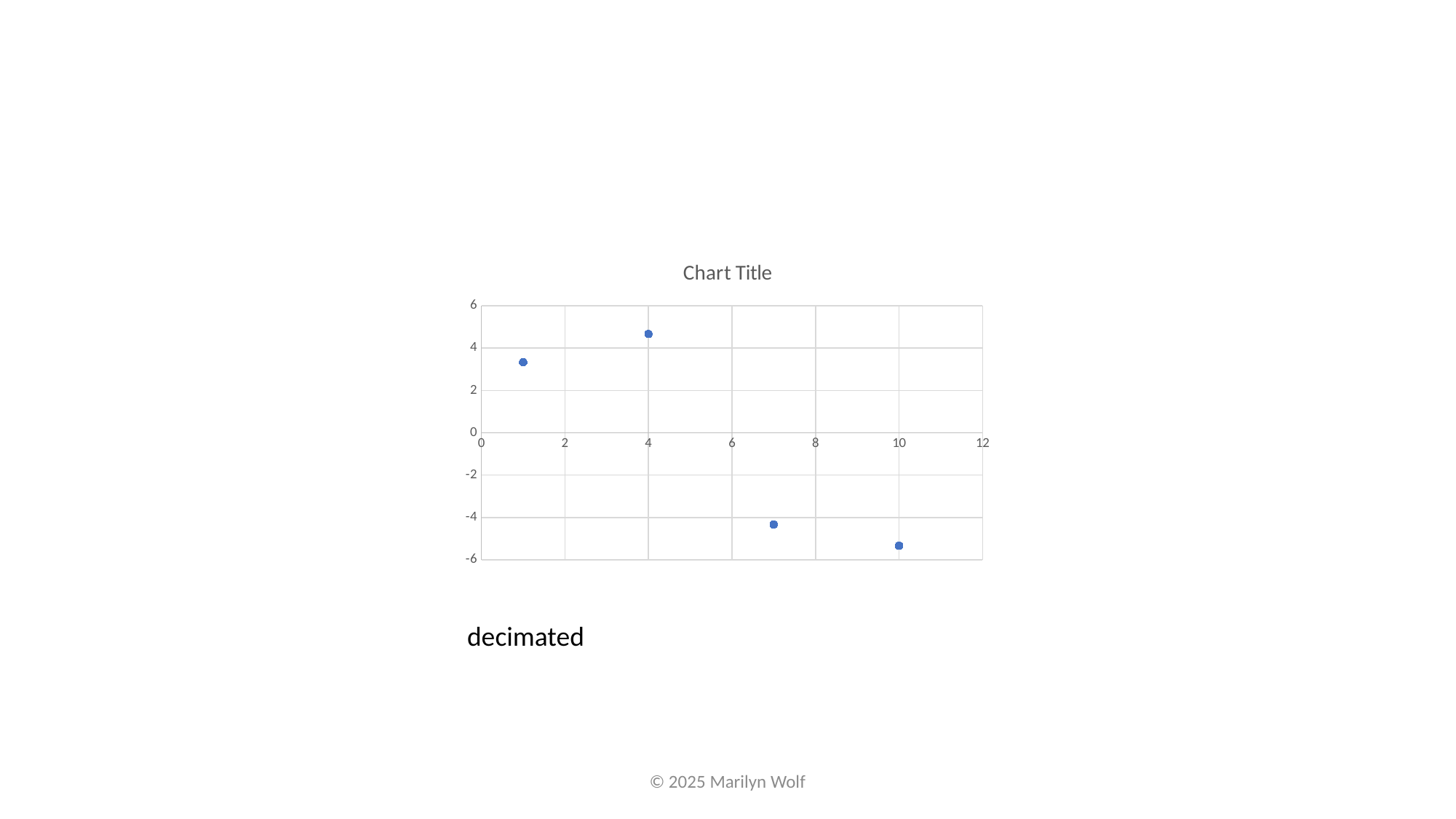

### Chart:

| Category |  |
|---|---|
decimated
© 2025 Marilyn Wolf